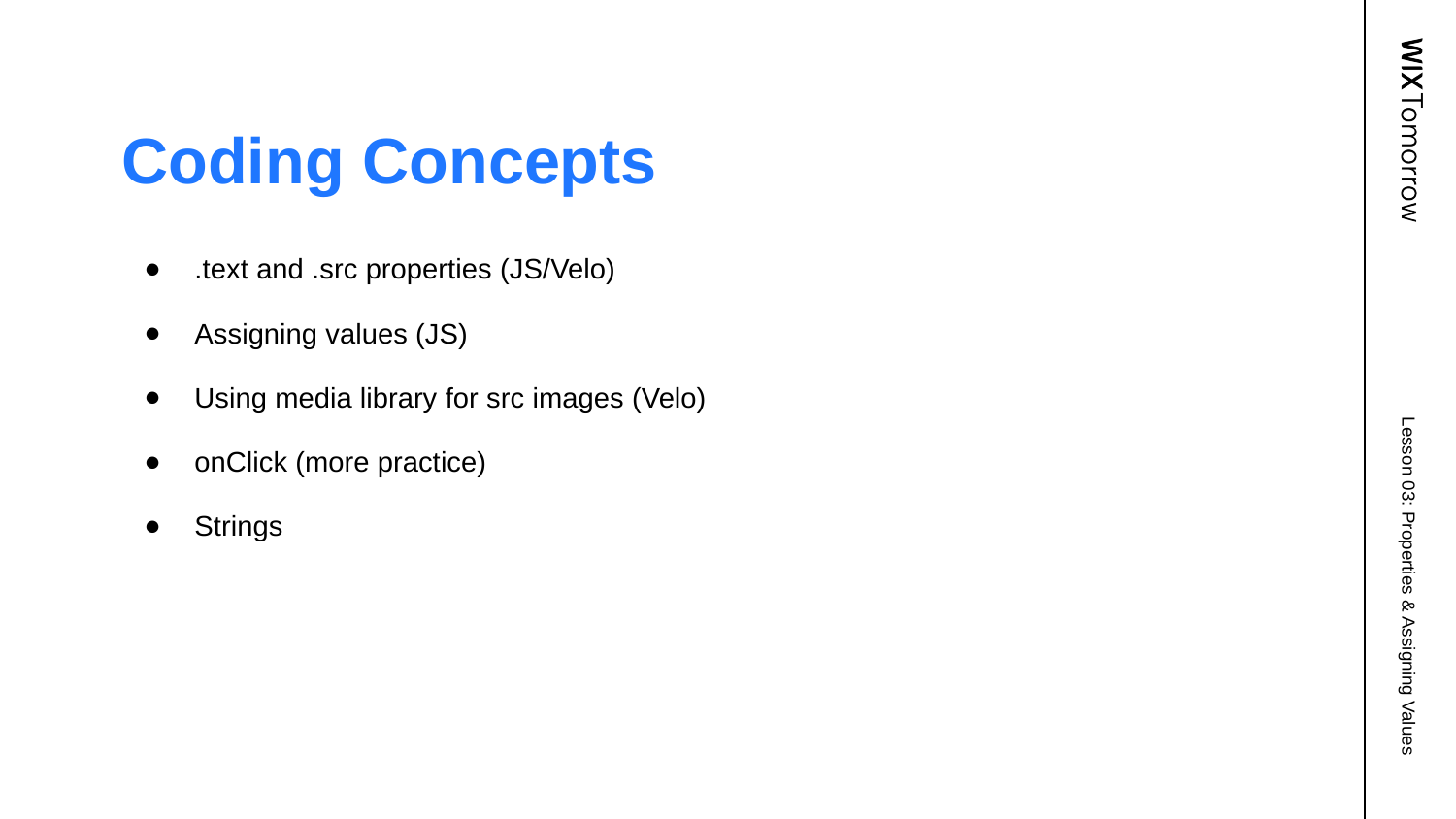

# Coding Concepts
.text and .src properties (JS/Velo)
Assigning values (JS)
Using media library for src images (Velo)
onClick (more practice)
Strings